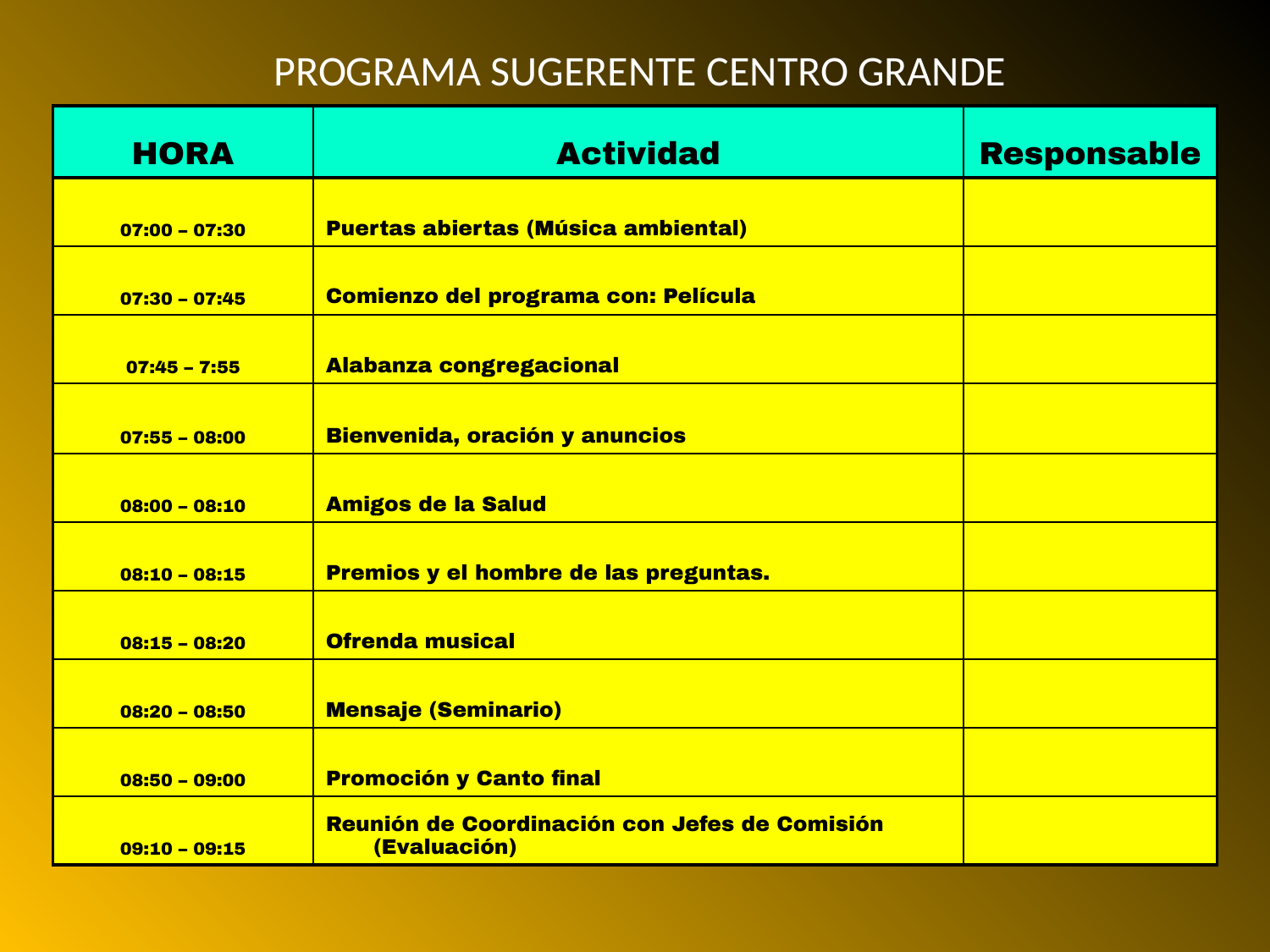

# PROGRAMA SUGERENTE CENTRO GRANDE
| HORA | Actividad | Responsable |
| --- | --- | --- |
| 07:00 – 07:30 | Puertas abiertas (Música ambiental) |  |
| 07:30 – 07:45 | Comienzo del programa con: Película |  |
| 07:45 – 7:55 | Alabanza congregacional |  |
| 07:55 – 08:00 | Bienvenida, oración y anuncios |  |
| 08:00 – 08:10 | Amigos de la Salud |  |
| 08:10 – 08:15 | Premios y el hombre de las preguntas. |  |
| 08:15 – 08:20 | Ofrenda musical |  |
| 08:20 – 08:50 | Mensaje (Seminario) |  |
| 08:50 – 09:00 | Promoción y Canto final |  |
| 09:10 – 09:15 | Reunión de Coordinación con Jefes de Comisión (Evaluación) |  |